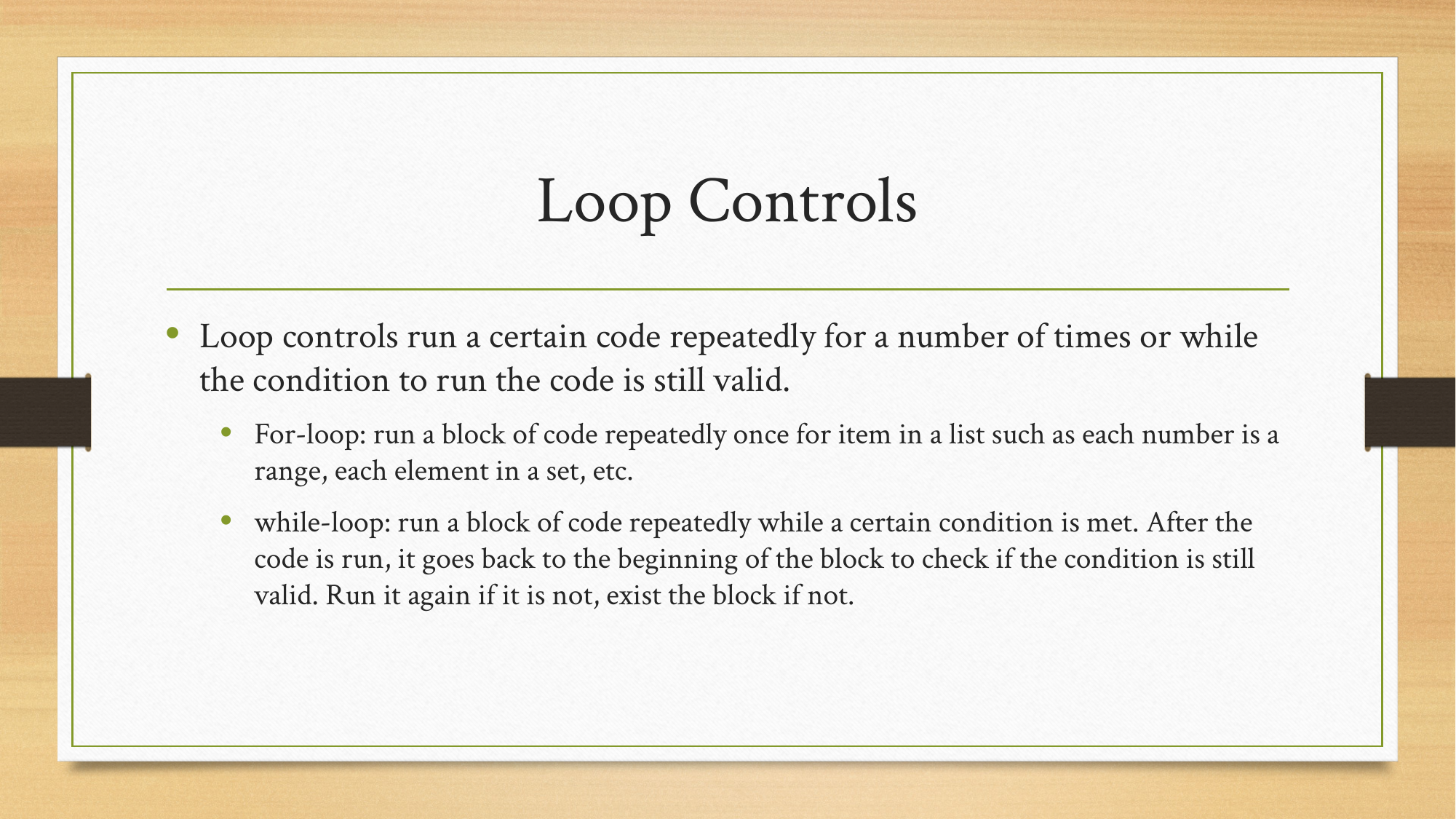

# Loop Controls
Loop controls run a certain code repeatedly for a number of times or while the condition to run the code is still valid.
For-loop: run a block of code repeatedly once for item in a list such as each number is a range, each element in a set, etc.
while-loop: run a block of code repeatedly while a certain condition is met. After the code is run, it goes back to the beginning of the block to check if the condition is still valid. Run it again if it is not, exist the block if not.